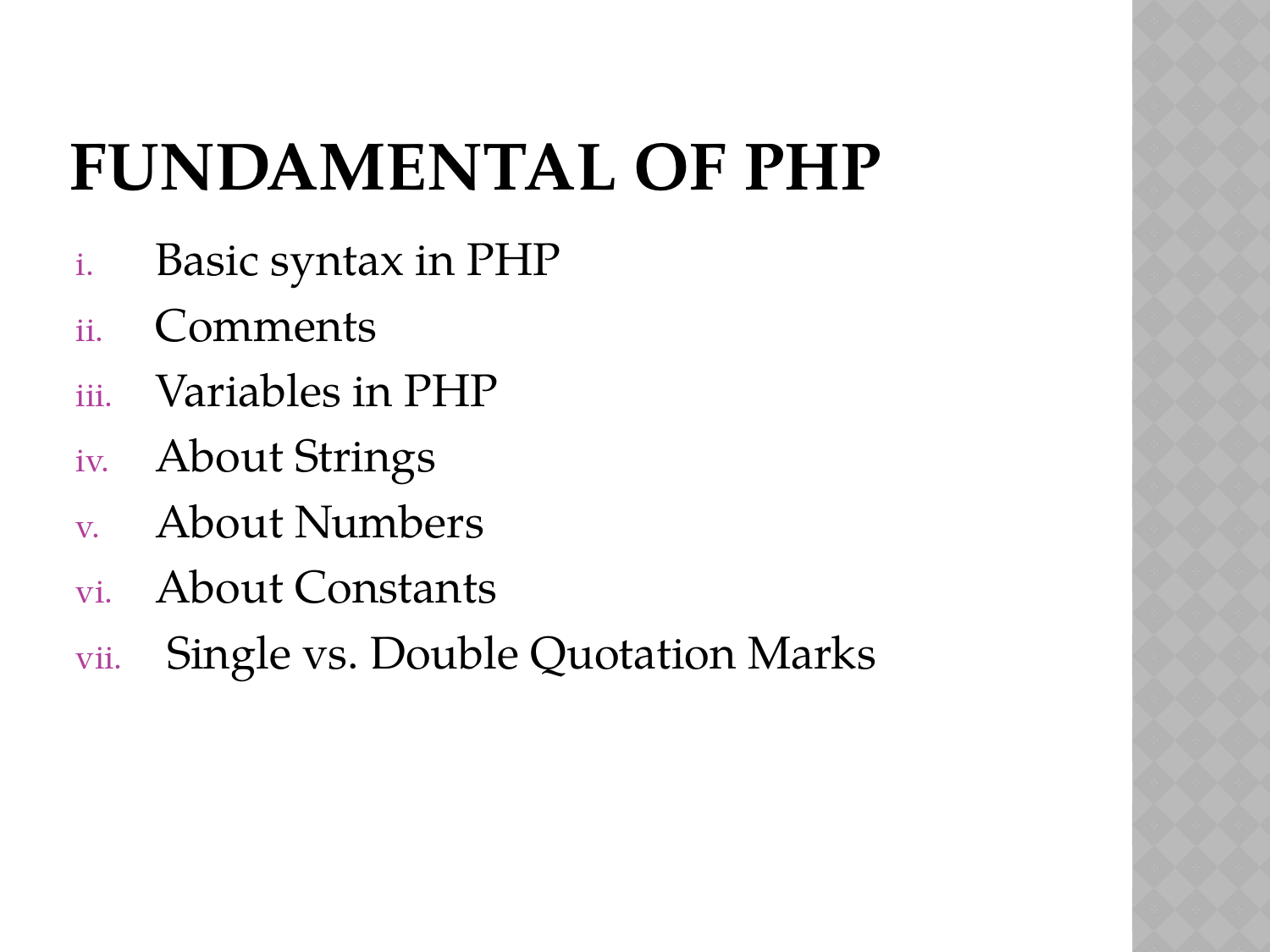

# FUNDAMENTAL OF PHP
Basic syntax in PHP
Comments
Variables in PHP
About Strings
About Numbers
About Constants
 Single vs. Double Quotation Marks